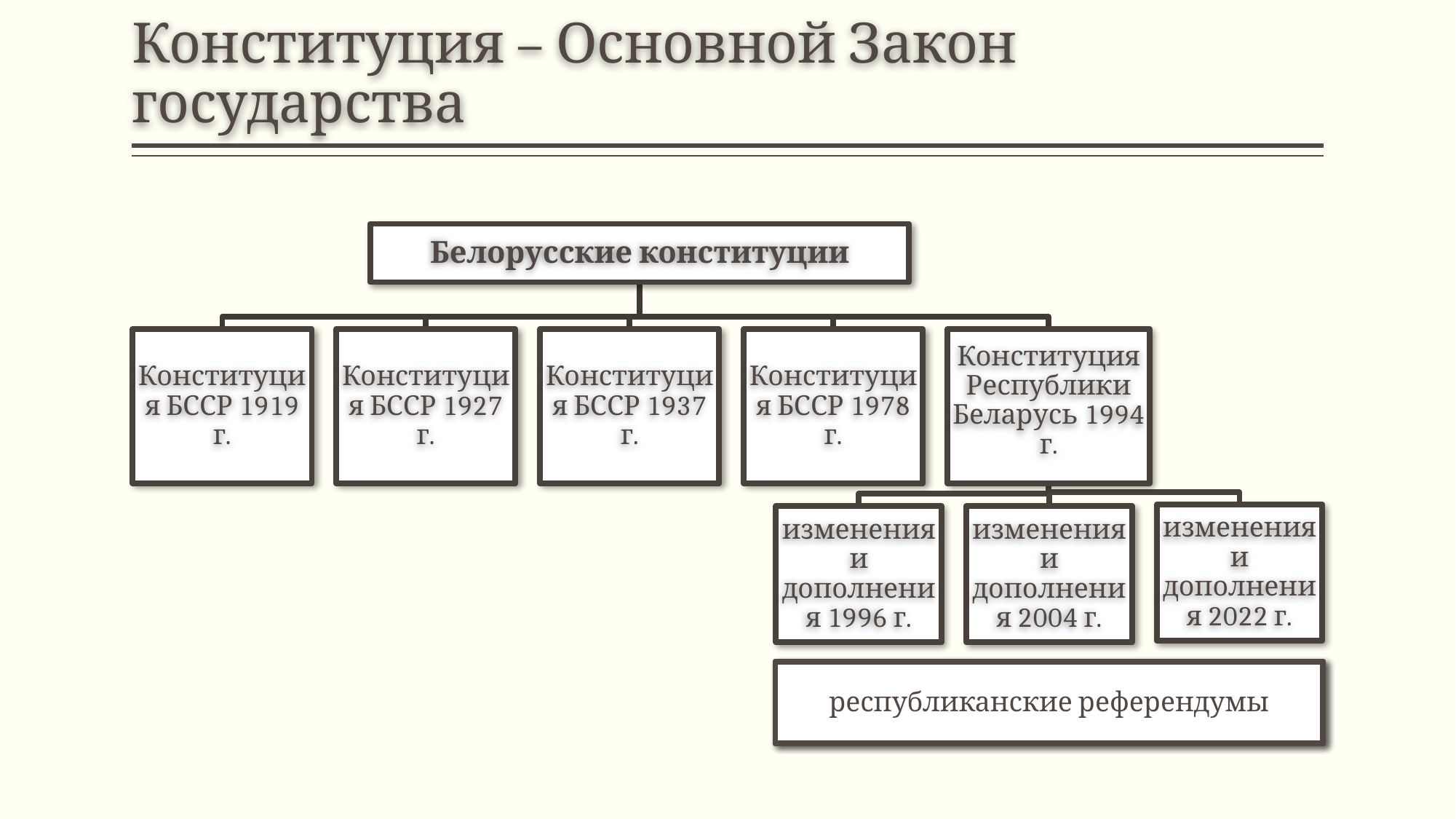

# Конституция – Основной Закон государства

Белорусские конституции

Конституция Республики Беларусь 1994 г.

Конституция БССР 1919 г.

Конституция БССР 1927 г.

Конституция БССР 1937 г.

Конституция БССР 1978 г.

изменения и дополнения 2022 г.

изменения и дополнения 1996 г.

изменения и дополнения 2004 г.

республиканские референдумы